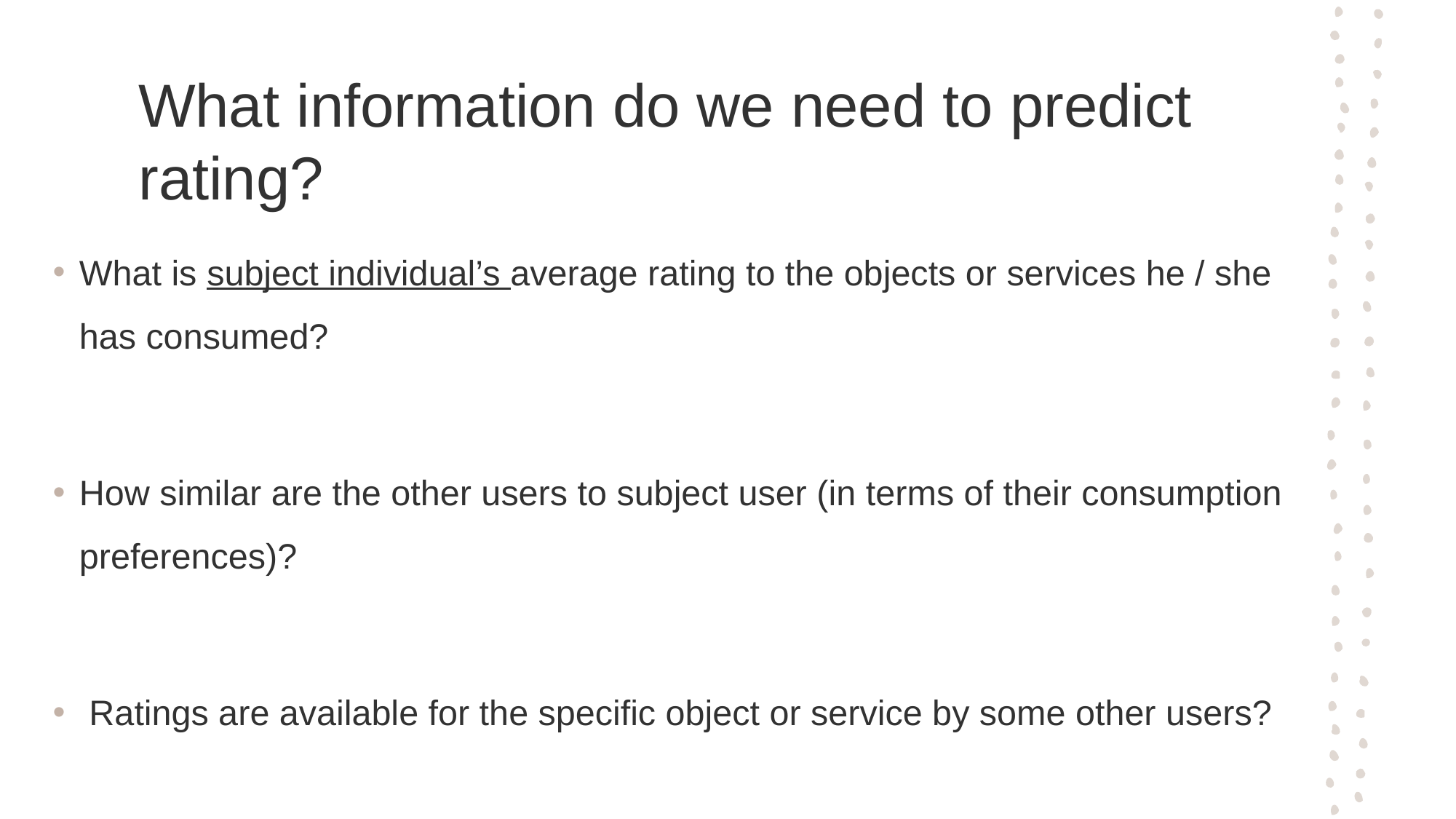

# What information do we need to predict rating?
What is subject individual’s average rating to the objects or services he / she has consumed?

How similar are the other users to subject user (in terms of their consumption preferences)?

 Ratings are available for the specific object or service by some other users?